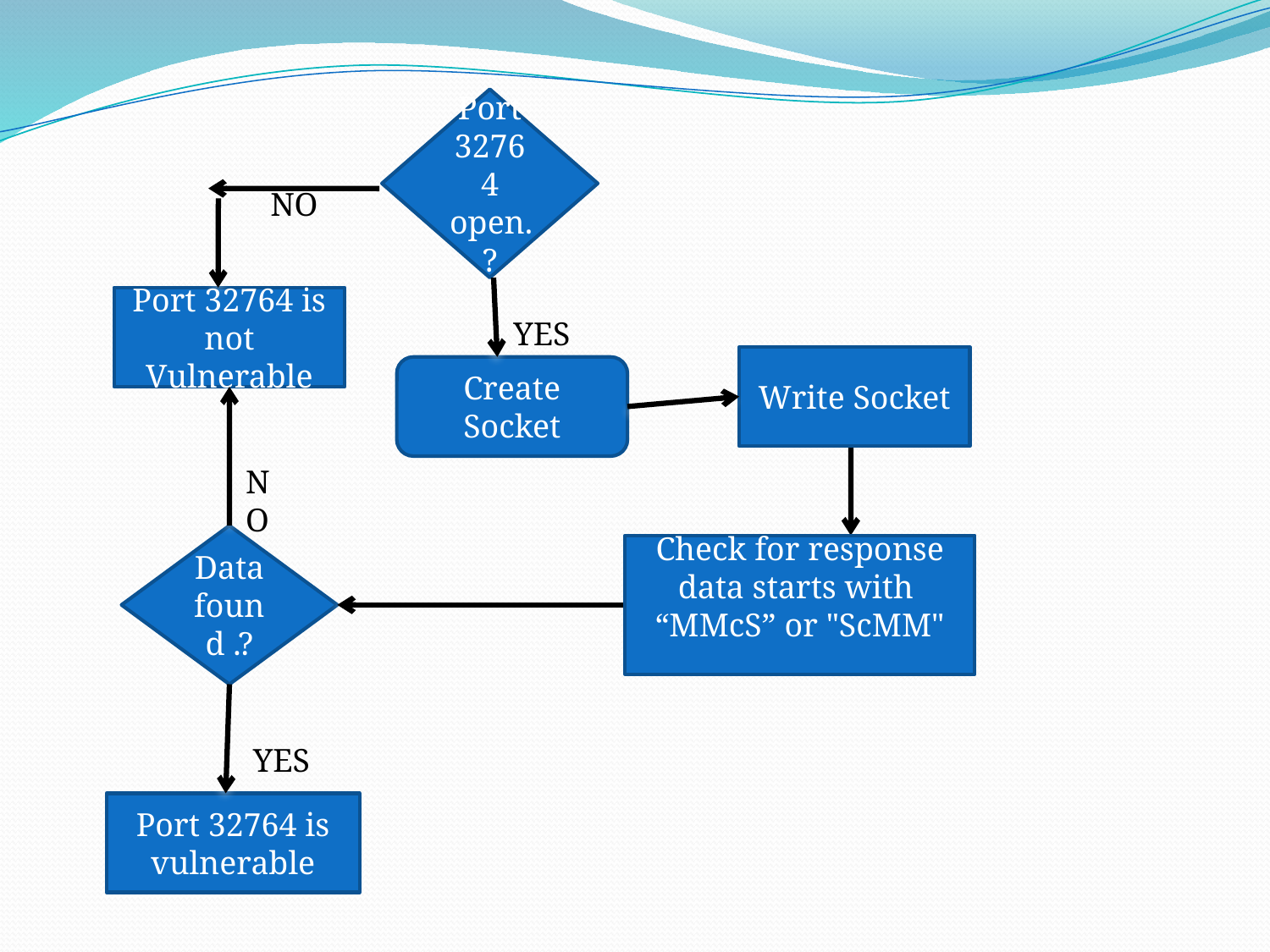

Port 32764 open.?

NO
Port 32764 is not Vulnerable
YES
Write Socket
Create Socket
NO
Data found .?
Check for response data starts with  “MMcS” or "ScMM"

YES
Port 32764 is vulnerable